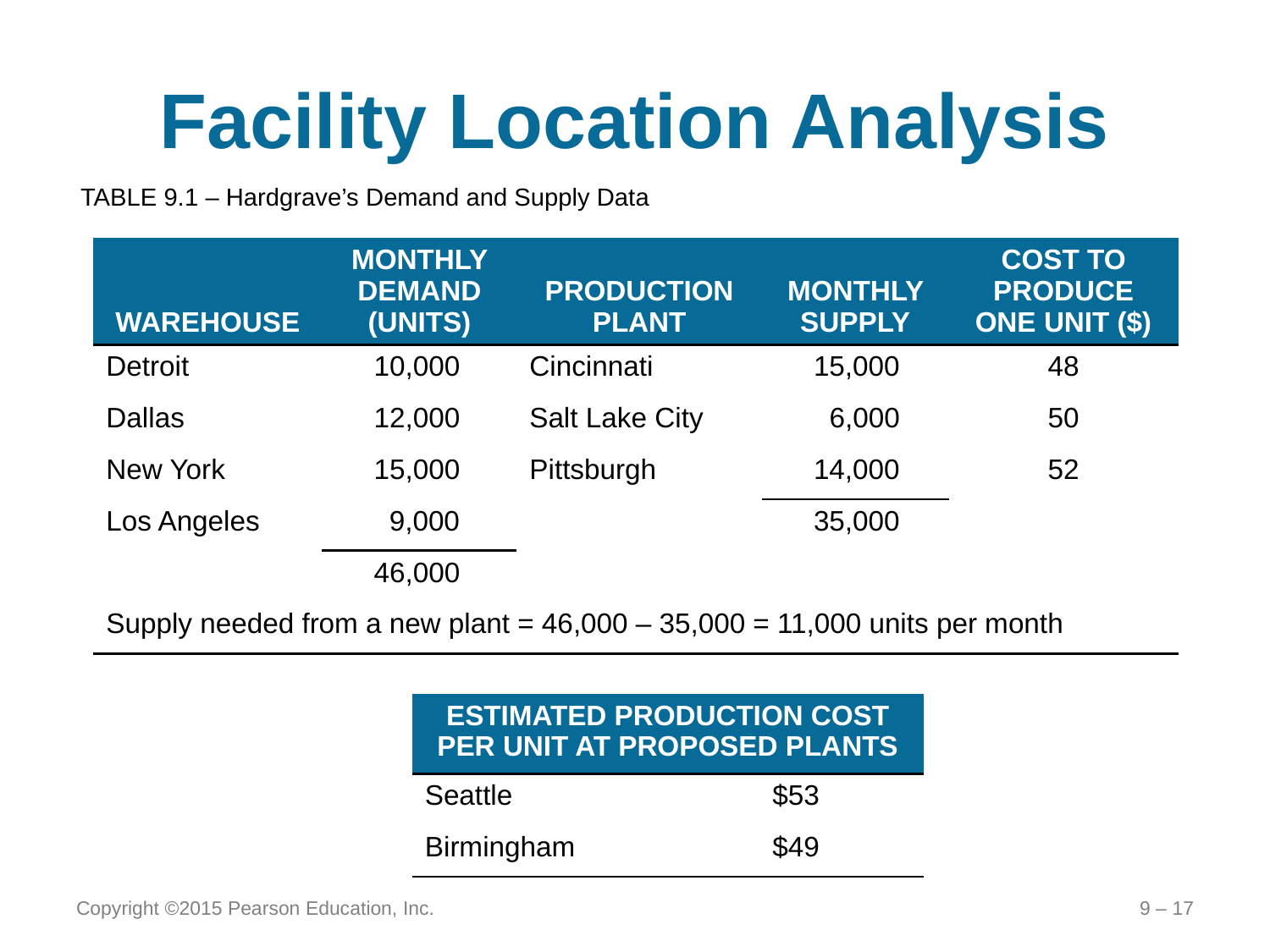

# Facility Location Analysis
TABLE 9.1 – Hardgrave’s Demand and Supply Data
| WAREHOUSE | MONTHLY DEMAND (UNITS) | PRODUCTION PLANT | MONTHLY SUPPLY | COST TO PRODUCE ONE UNIT ($) |
| --- | --- | --- | --- | --- |
| Detroit | 10,000 | Cincinnati | 15,000 | 48 |
| Dallas | 12,000 | Salt Lake City | 6,000 | 50 |
| New York | 15,000 | Pittsburgh | 14,000 | 52 |
| Los Angeles | 9,000 |  | 35,000 |  |
|  | 46,000 |  |  |  |
| Supply needed from a new plant = 46,000 – 35,000 = 11,000 units per month |  |  |  |  |
| ESTIMATED PRODUCTION COST PER UNIT AT PROPOSED PLANTS |  |
| --- | --- |
| Seattle | $53 |
| Birmingham | $49 |
Copyright ©2015 Pearson Education, Inc.
9 – 17